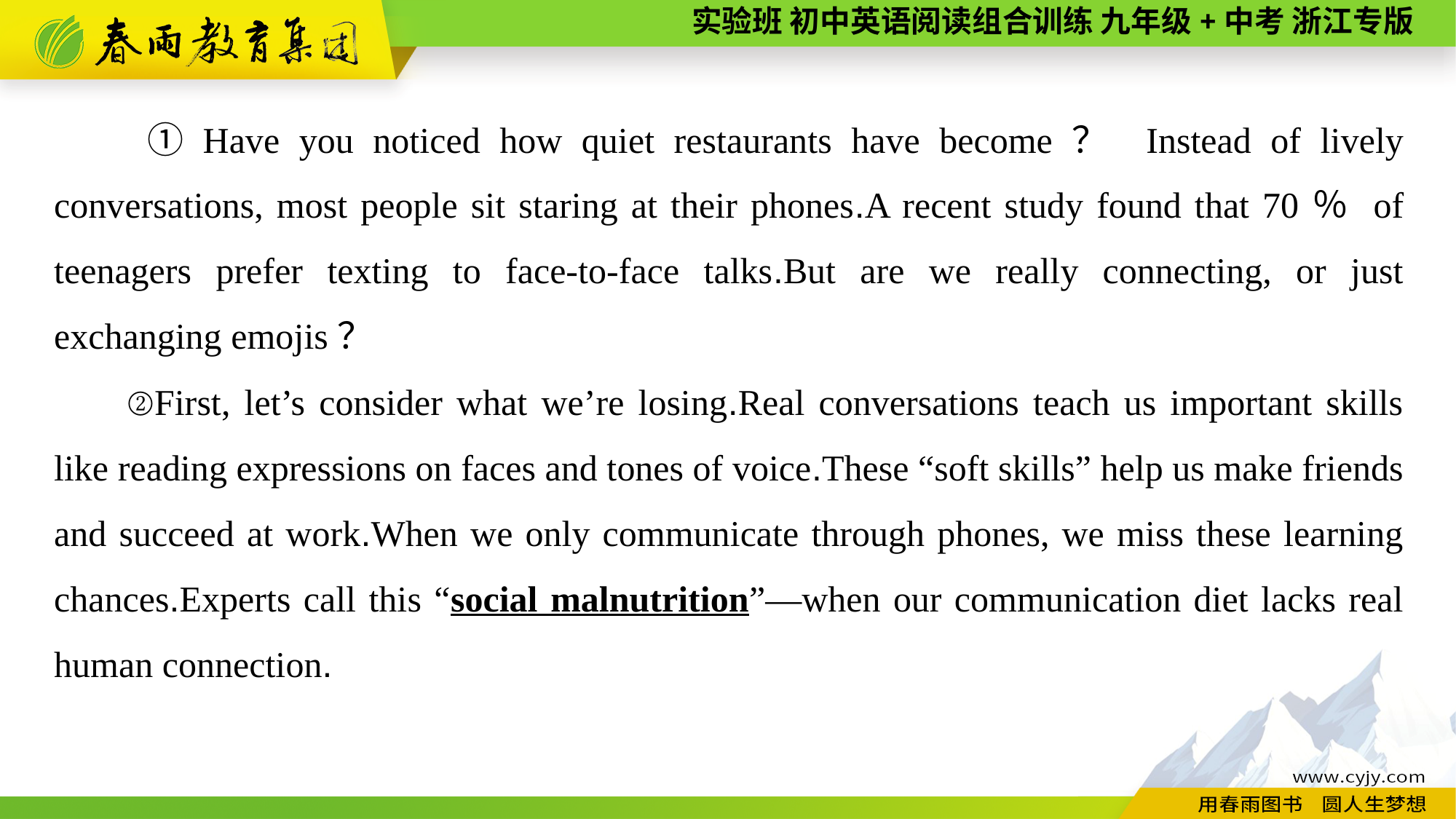

①Have you noticed how quiet restaurants have become？ Instead of lively conversations, most people sit staring at their phones.A recent study found that 70％ of teenagers prefer texting to face-to-face talks.But are we really connecting, or just exchanging emojis？
②First, let’s consider what we’re losing.Real conversations teach us important skills like reading expressions on faces and tones of voice.These “soft skills” help us make friends and succeed at work.When we only communicate through phones, we miss these learning chances.Experts call this “social malnutrition”—when our communication diet lacks real human connection.